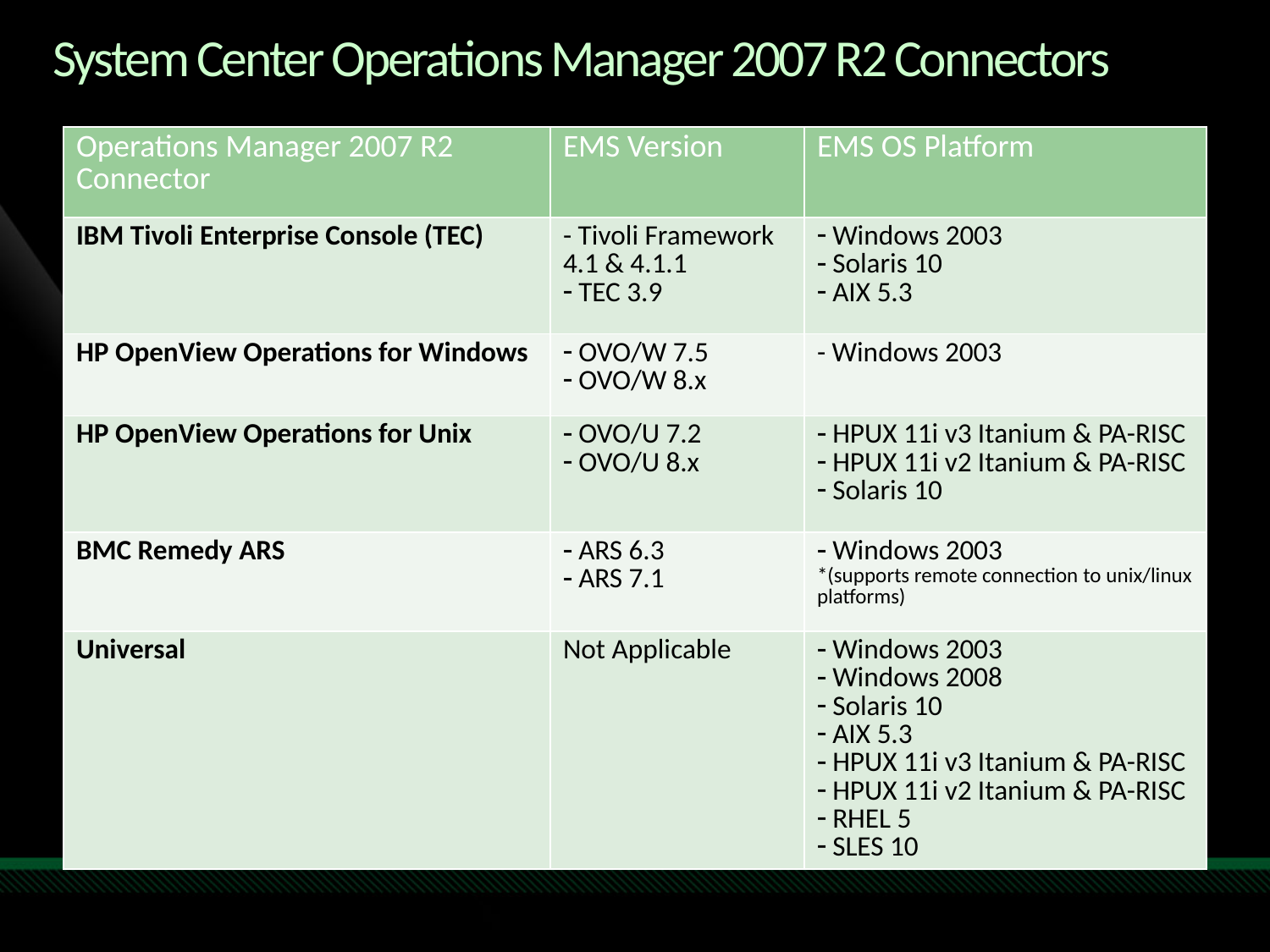

# System Center Operations Manager 2007 R2 Connectors
| Operations Manager 2007 R2 Connector | EMS Version | EMS OS Platform |
| --- | --- | --- |
| IBM Tivoli Enterprise Console (TEC) | - Tivoli Framework 4.1 & 4.1.1 TEC 3.9 | Windows 2003 Solaris 10 AIX 5.3 |
| HP OpenView Operations for Windows | OVO/W 7.5 OVO/W 8.x | - Windows 2003 |
| HP OpenView Operations for Unix | OVO/U 7.2 OVO/U 8.x | HPUX 11i v3 Itanium & PA-RISC HPUX 11i v2 Itanium & PA-RISC Solaris 10 |
| BMC Remedy ARS | ARS 6.3 ARS 7.1 | Windows 2003 \*(supports remote connection to unix/linux platforms) |
| Universal | Not Applicable | Windows 2003 Windows 2008 Solaris 10 AIX 5.3 HPUX 11i v3 Itanium & PA-RISC HPUX 11i v2 Itanium & PA-RISC RHEL 5 SLES 10 |